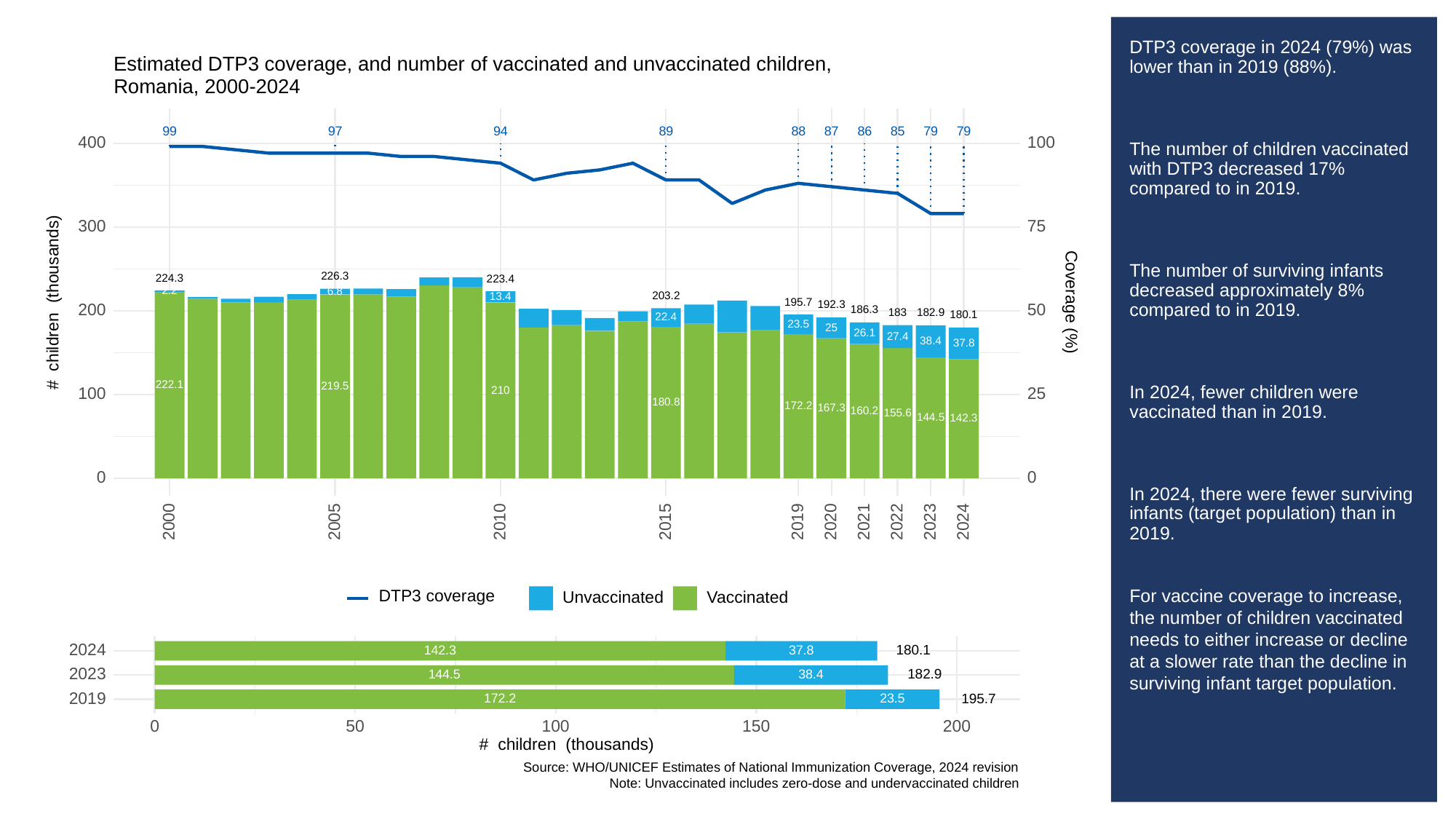

# DTP3 coverage in 2024 (79%) was lower than in 2019 (88%).

The number of children vaccinated with DTP3 decreased 17% compared to in 2019.

The number of surviving infants decreased approximately 8% compared to in 2019.

In 2024, fewer children were vaccinated than in 2019.

In 2024, there were fewer surviving infants (target population) than in 2019.

For vaccine coverage to increase, the number of children vaccinated needs to either increase or decline at a slower rate than the decline in surviving infant target population.

Estimated DTP3 coverage, and number of vaccinated and unvaccinated children,
Romania, 2000-2024

99
97
94
89
88
87
86
85
79
79
100
400

300
75

226.3
224.3
223.4

2.2
6.8

203.2

13.4

#  children  (thousands)
Coverage (%)

195.7

192.3

50

200

186.3

183
182.9

180.1

22.4

23.5

25

26.1

27.4

38.4

37.8

222.1
219.5
210
25
100

180.8
172.2
167.3
160.2
155.6
144.5
142.3

0
0

2023
2000
2005
2010
2015
2019
2020
2021
2022
2024

DTP3 coverage
Unvaccinated
Vaccinated

2024
180.1
142.3
37.8

2023
182.9
38.4
144.5

2019
195.7
23.5
172.2

0
50
100
150
200
#  children  (thousands)
Source: WHO/UNICEF Estimates of National Immunization Coverage, 2024 revision
Note: Unvaccinated includes zero-dose and undervaccinated children